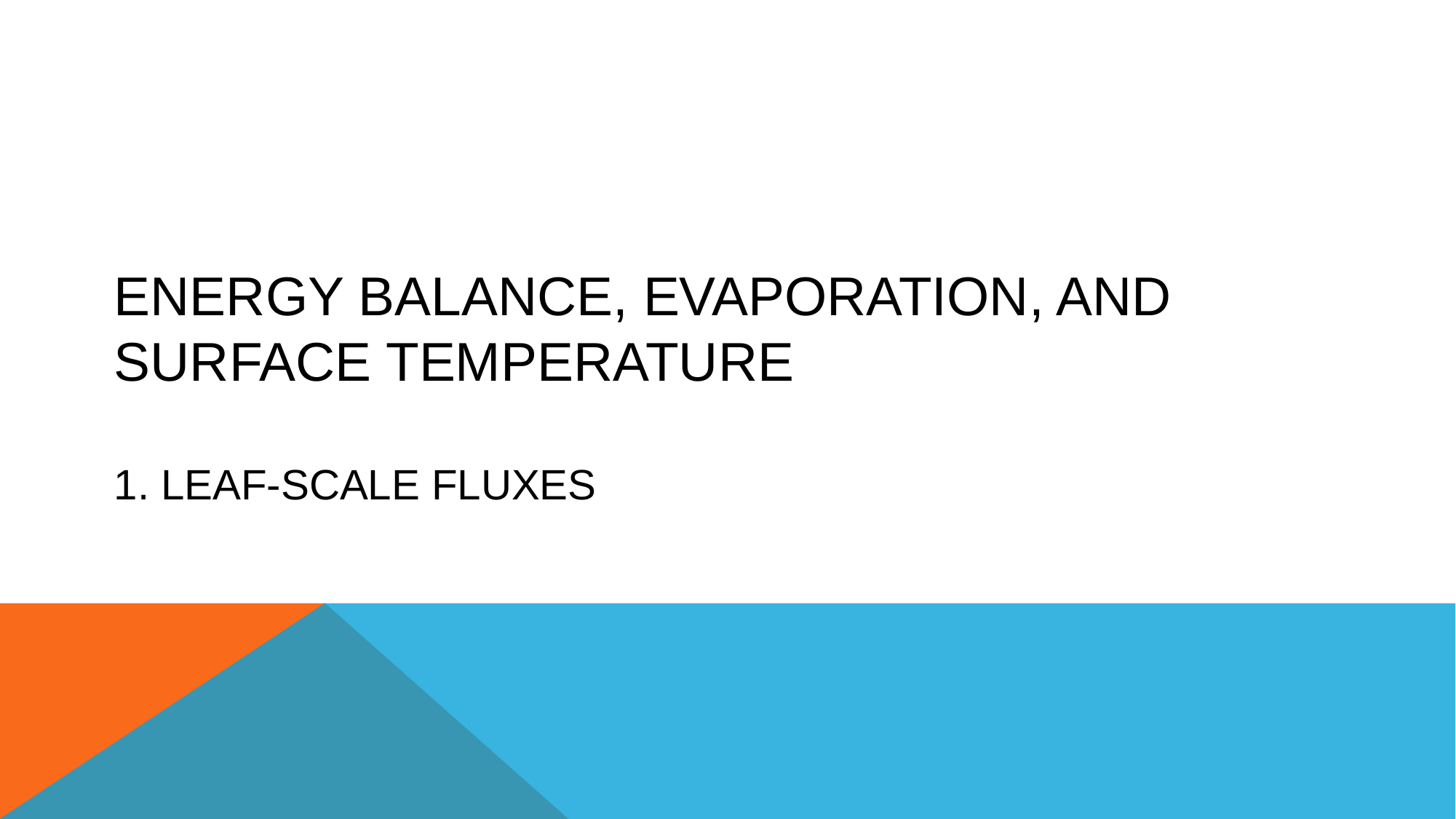

# Energy Balance, evaporation, and surface temperature 1. leaf-scale fluxes